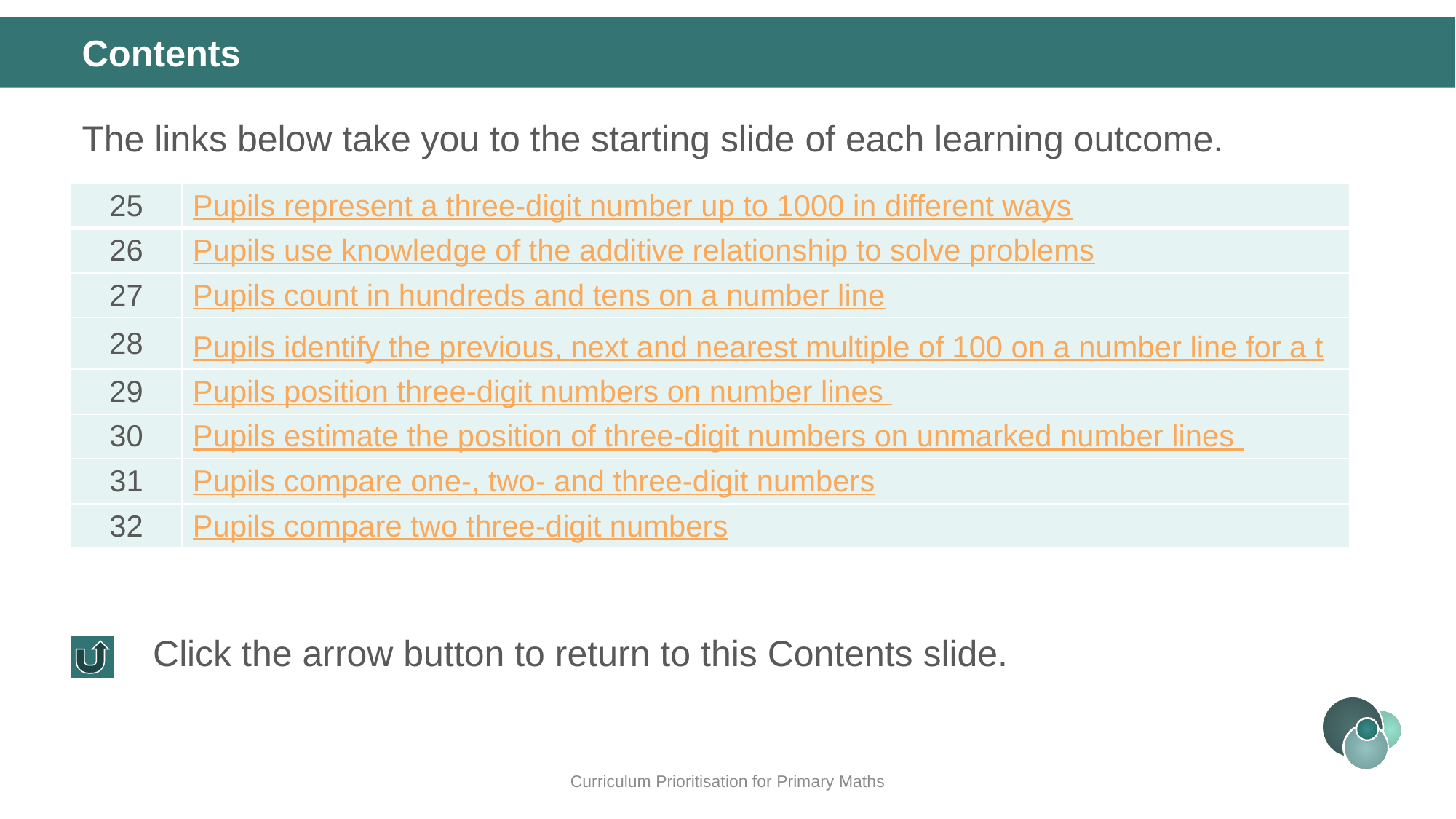

Contents
The links below take you to the starting slide of each learning outcome.
| 25 | Pupils represent a three-digit number up to 1000 in different ways |
| --- | --- |
| 26 | Pupils use knowledge of the additive relationship to solve problems |
| 27 | Pupils count in hundreds and tens on a number line |
| 28 | Pupils identify the previous, next and nearest multiple of 100 on a number line for a three-digit multiples of ten |
| 29 | Pupils position three-digit numbers on number lines |
| 30 | Pupils estimate the position of three-digit numbers on unmarked number lines |
| 31 | Pupils compare one-, two- and three-digit numbers |
| 32 | Pupils compare two three-digit numbers |
Click the arrow button to return to this Contents slide.

Curriculum Prioritisation for Primary Maths